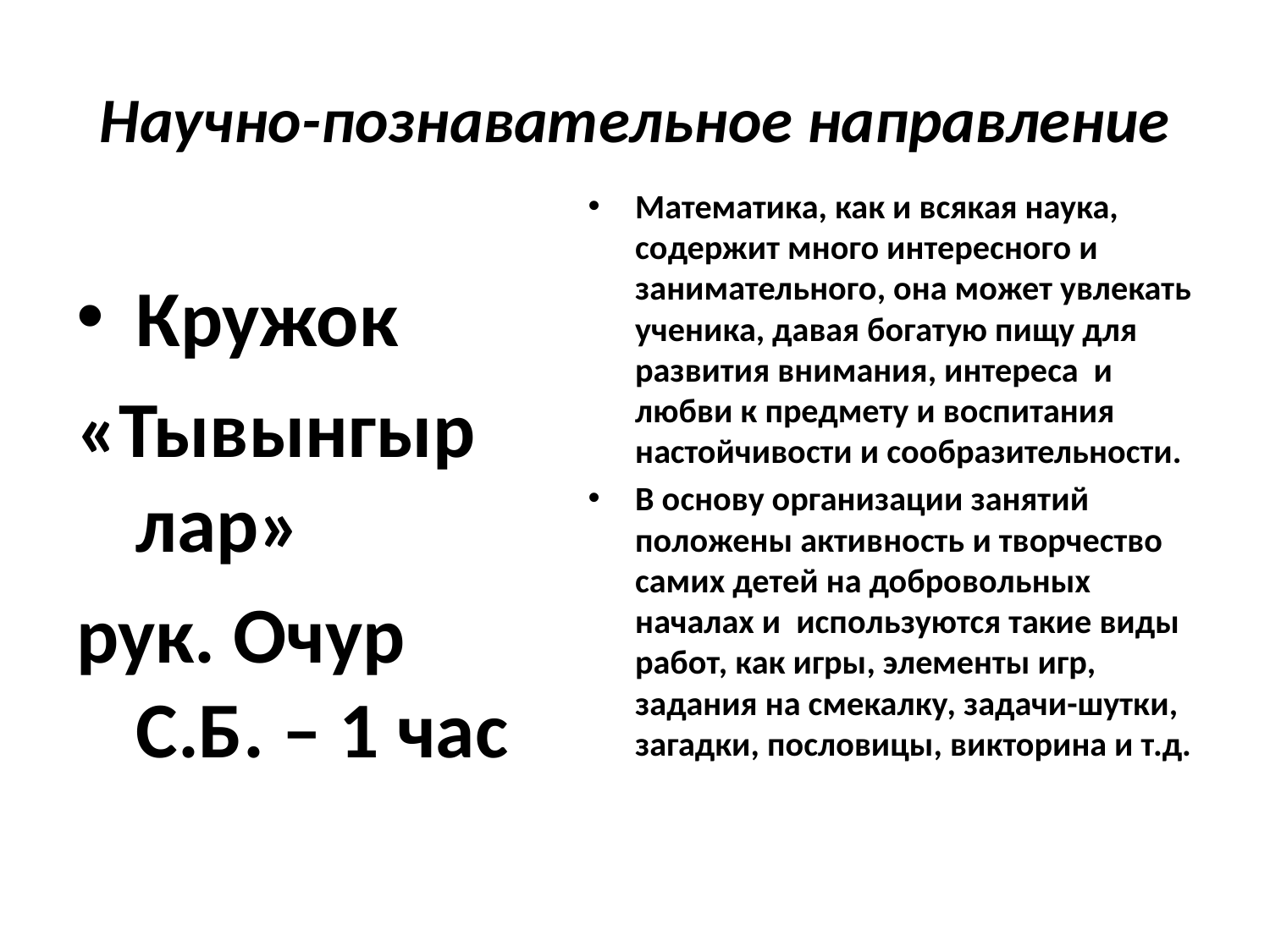

# Научно-познавательное направление

Кружок
«Тывынгырлар»
рук. Очур С.Б. – 1 час
Математика, как и всякая наука, содержит много интересного и занимательного, она может увлекать ученика, давая богатую пищу для развития внимания, интереса  и любви к предмету и воспитания настойчивости и сообразительности.
В основу организации занятий положены активность и творчество самих детей на добровольных началах и  используются такие виды работ, как игры, элементы игр, задания на смекалку, задачи-шутки, загадки, пословицы, викторина и т.д.